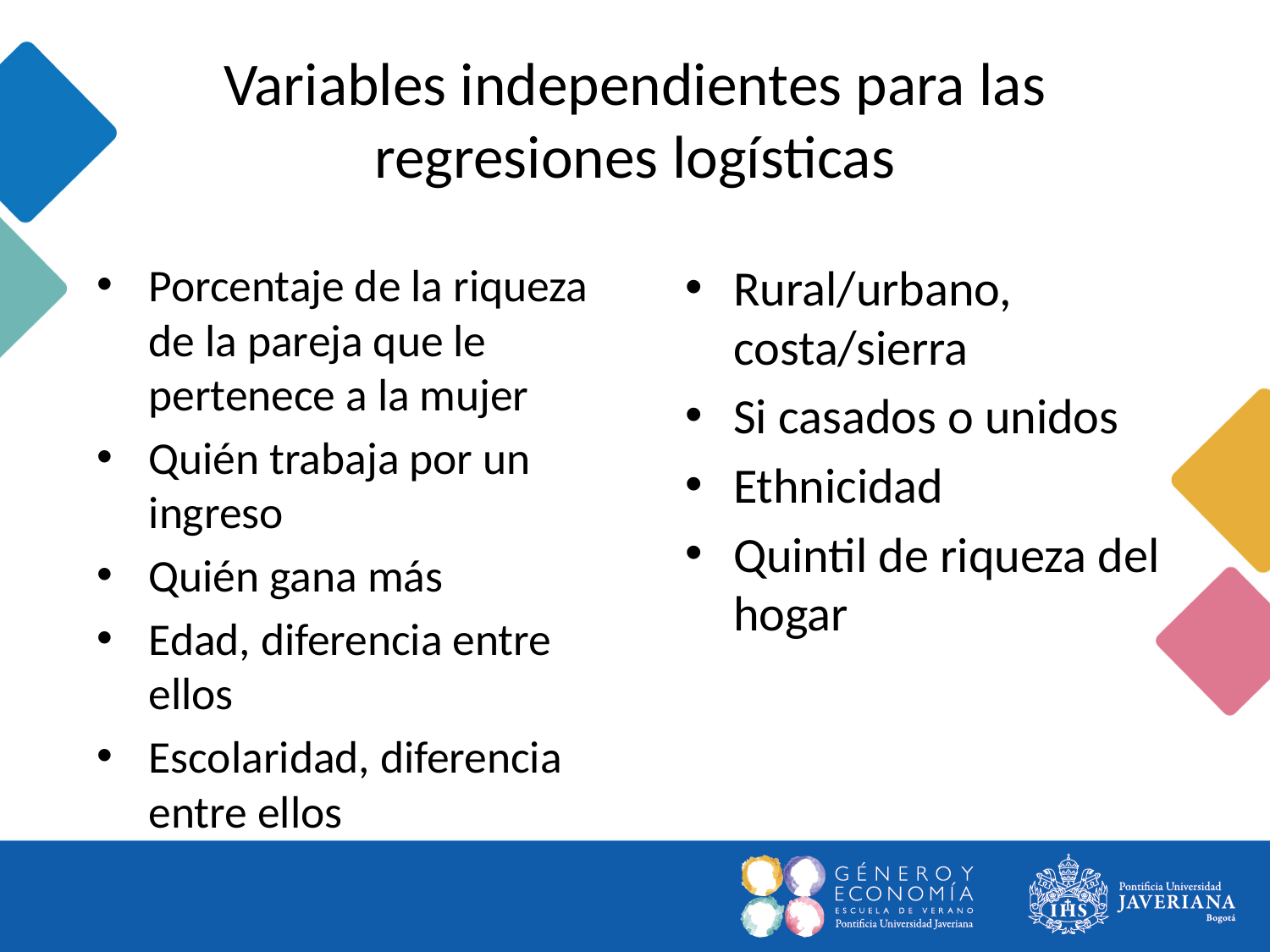

# Variables independientes para las regresiones logísticas
Rural/urbano, costa/sierra
Si casados o unidos
Ethnicidad
Quintil de riqueza del hogar

Porcentaje de la riqueza de la pareja que le pertenece a la mujer
Quién trabaja por un ingreso
Quién gana más
Edad, diferencia entre ellos
Escolaridad, diferencia entre ellos